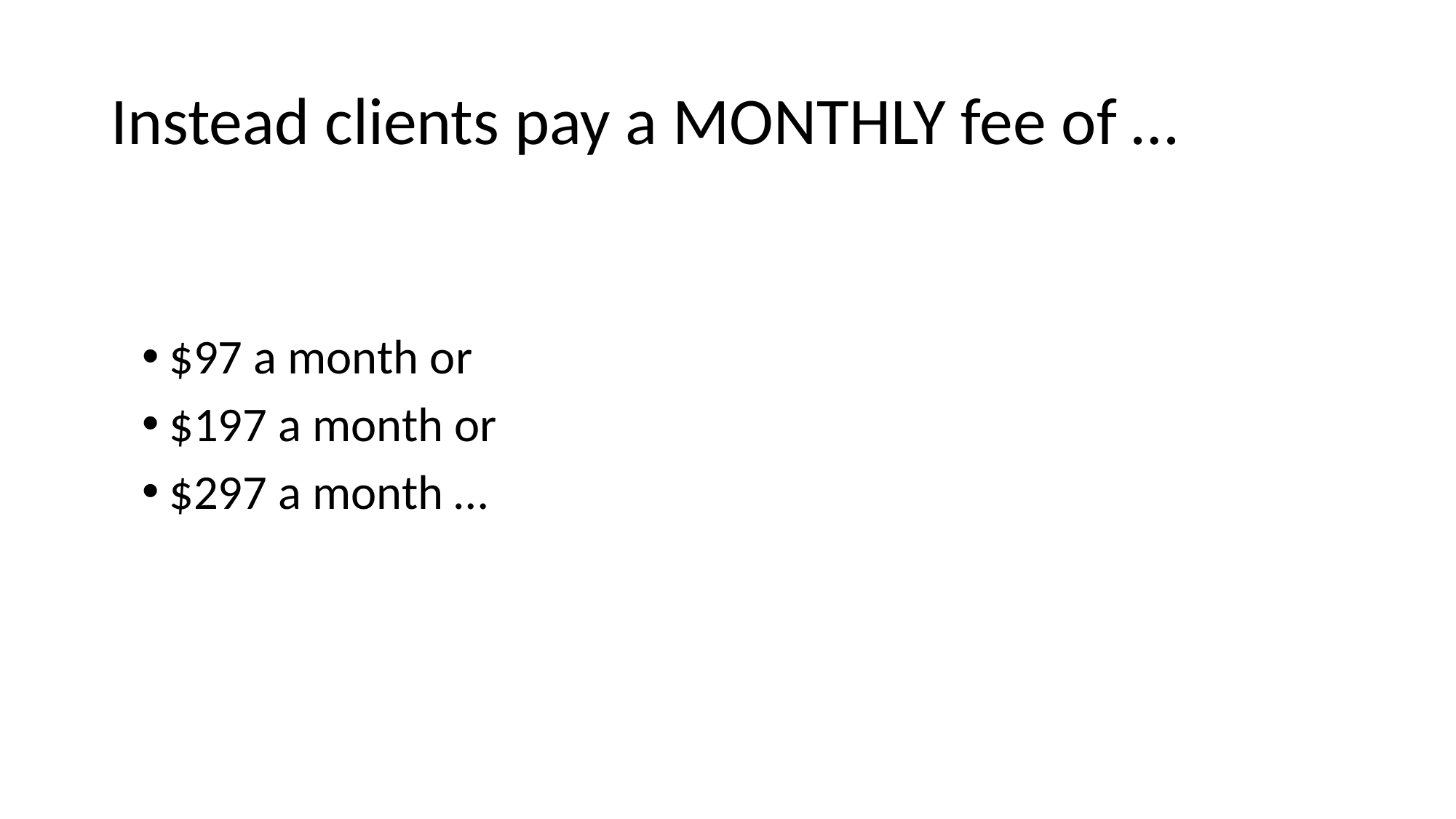

# Instead clients pay a MONTHLY fee of …
$97 a month or
$197 a month or
$297 a month …